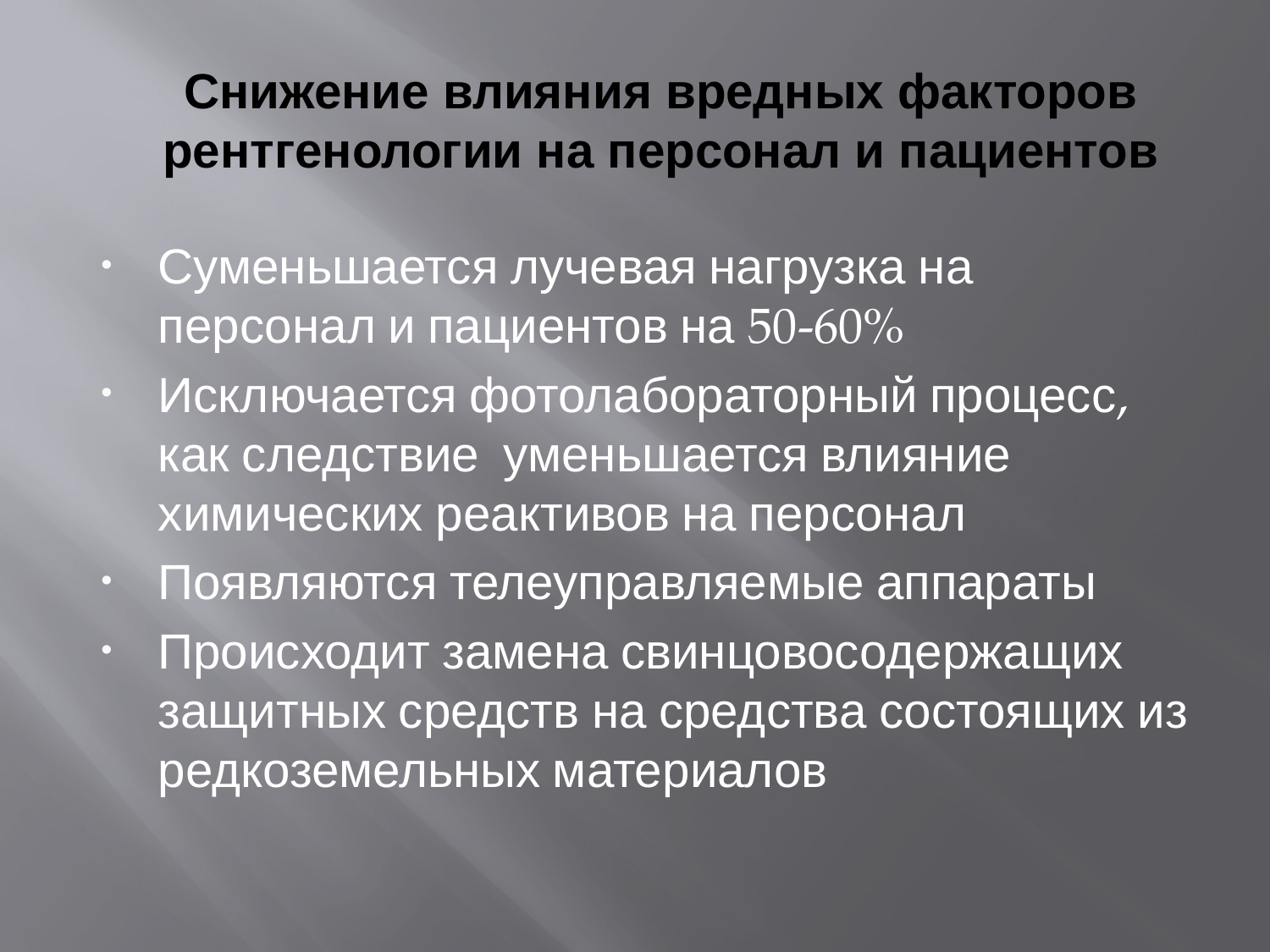

# Снижение влияния вредных факторов рентгенологии на персонал и пациентов
Суменьшается лучевая нагрузка на персонал и пациентов на 50-60%
Исключается фотолабораторный процесс, как следствие  уменьшается влияние химических реактивов на персонал
Появляются телеуправляемые аппараты
Происходит замена свинцовосодержащих защитных средств на средства состоящих из редкоземельных материалов